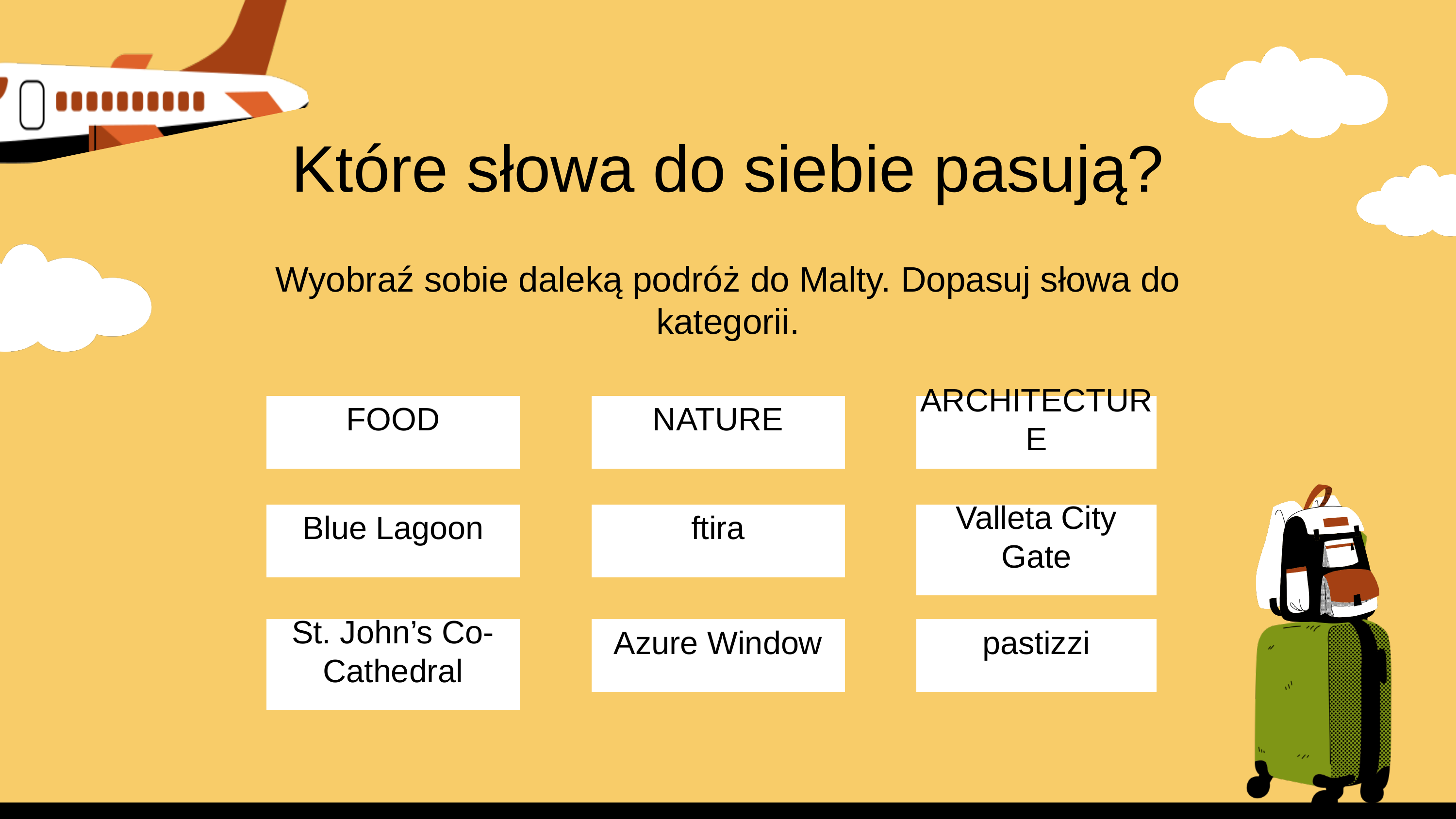

Które słowa do siebie pasują?

Wyobraź sobie daleką podróż do Malty. Dopasuj słowa do kategorii.

FOOD

NATURE

ARCHITECTURE

Blue Lagoon

ftira

Valleta City Gate

St. John’s Co-Cathedral

Azure Window

pastizzi